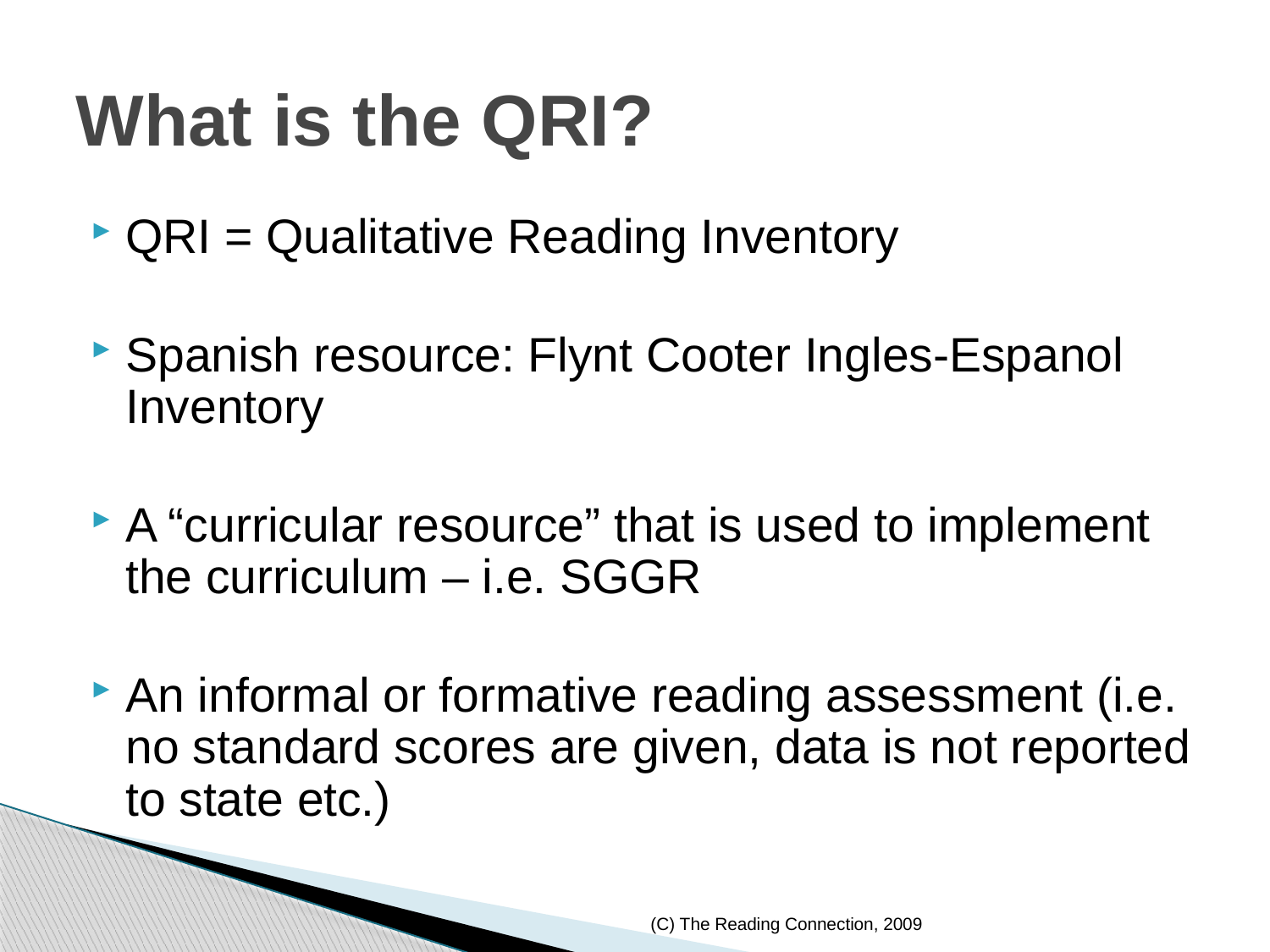

# What is the QRI?
QRI = Qualitative Reading Inventory

Spanish resource: Flynt Cooter Ingles-Espanol Inventory

A “curricular resource” that is used to implement the curriculum – i.e. SGGR

An informal or formative reading assessment (i.e. no standard scores are given, data is not reported to state etc.)
(C) The Reading Connection, 2009